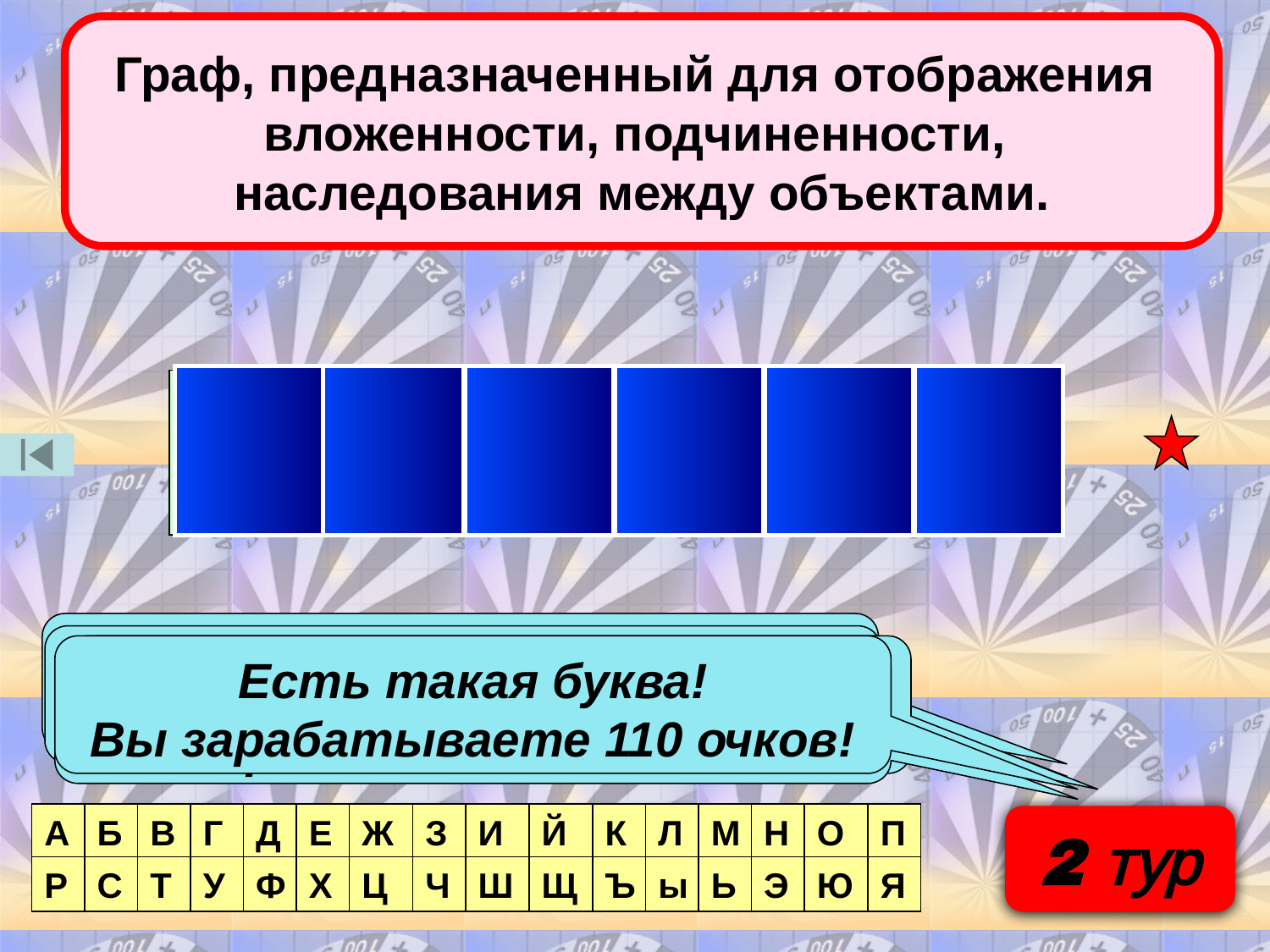

Граф, предназначенный для отображения
вложенности, подчиненности,
наследования между объектами.

Д
Е
Р
Е
В
О

Нет такой буквы!
Есть такая буква!
Вы зарабатываете 50 очков!
Есть такая буква!
Вы зарабатываете 110 очков!
Таких букв две!
Вы зарабатываете 160 очков!
Есть такая буква!
Вы зарабатываете 80 очков!
Есть такая буква!
Вы зарабатываете 60 очков!
А
Б
В
Г
Д
Е
Ж
З
И
Й
К
Л
М
Н
О
П
2 тур
Р
С
Т
У
Ф
Х
Ц
Ч
Ш
Щ
Ъ
ы
Ь
Э
Ю
Я